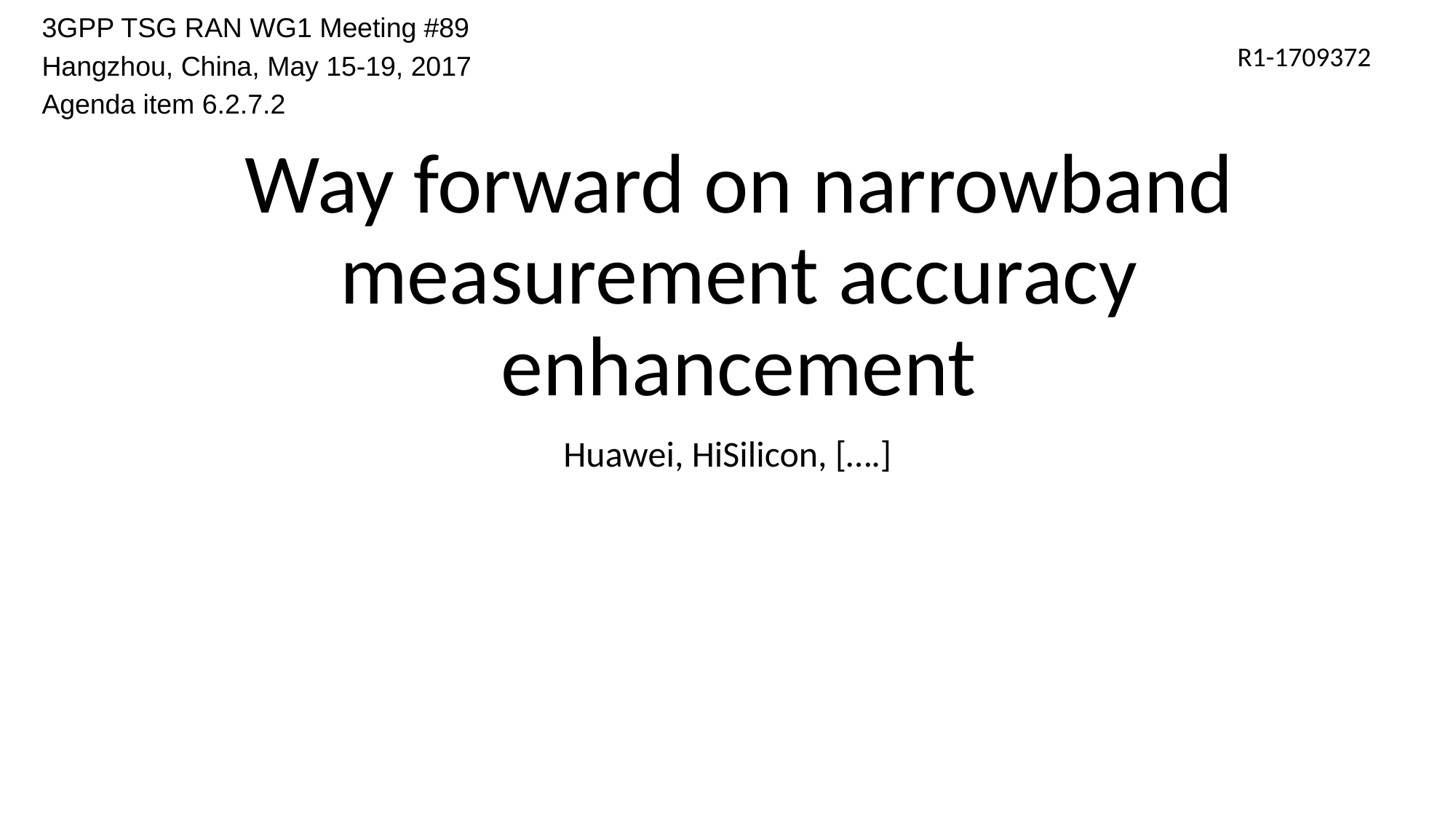

3GPP TSG RAN WG1 Meeting #89
Hangzhou, China, May 15-19, 2017
Agenda item 6.2.7.2
R1-1709372
# Way forward on narrowband measurement accuracy enhancement
Huawei, HiSilicon, [….]